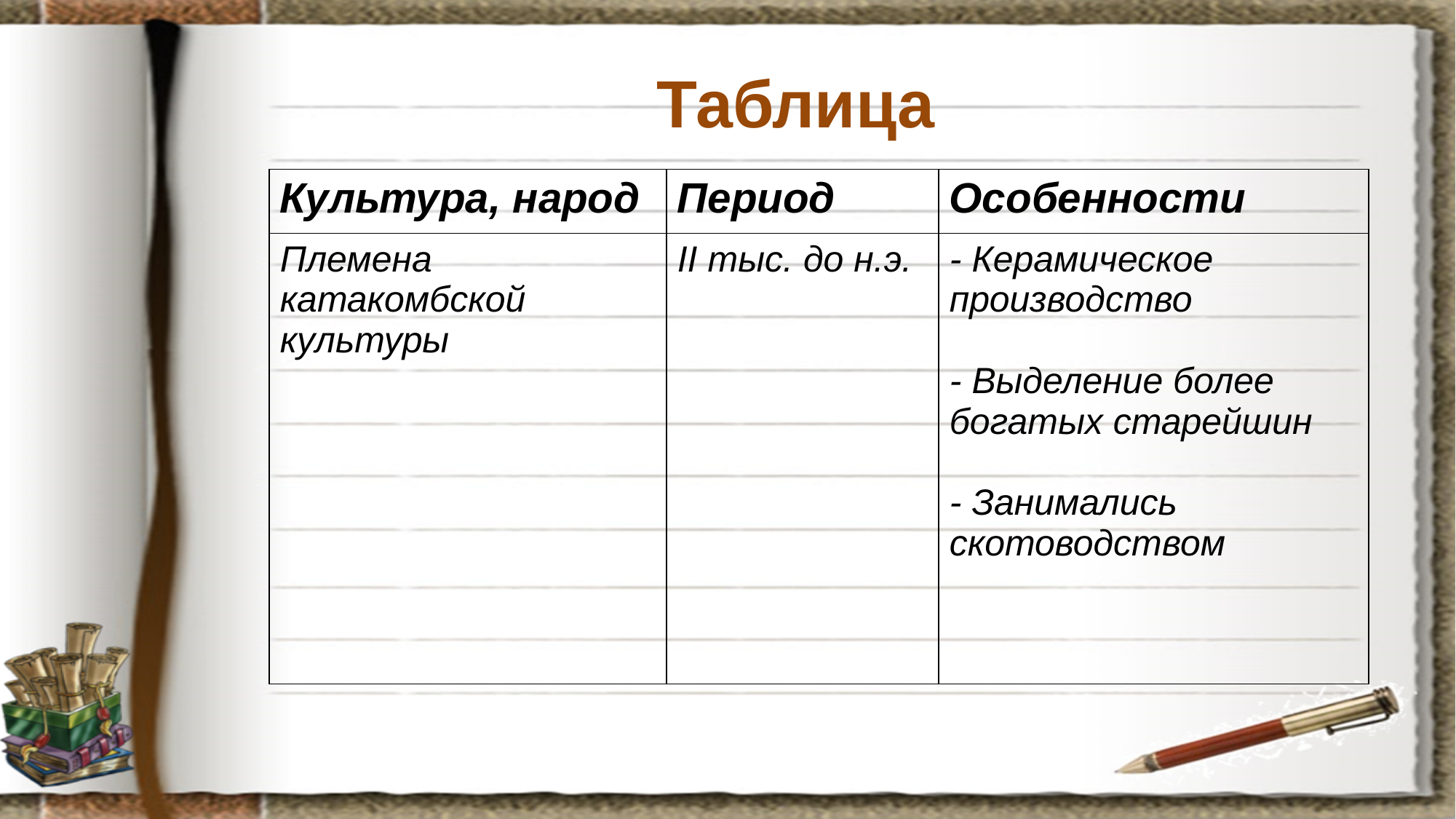

# Таблица
| Культура, народ | Период | Особенности |
| --- | --- | --- |
| Племена катакомбской культуры | II тыс. до н.э. | - Керамическое производство - Выделение более богатых старейшин - Занимались скотоводством |